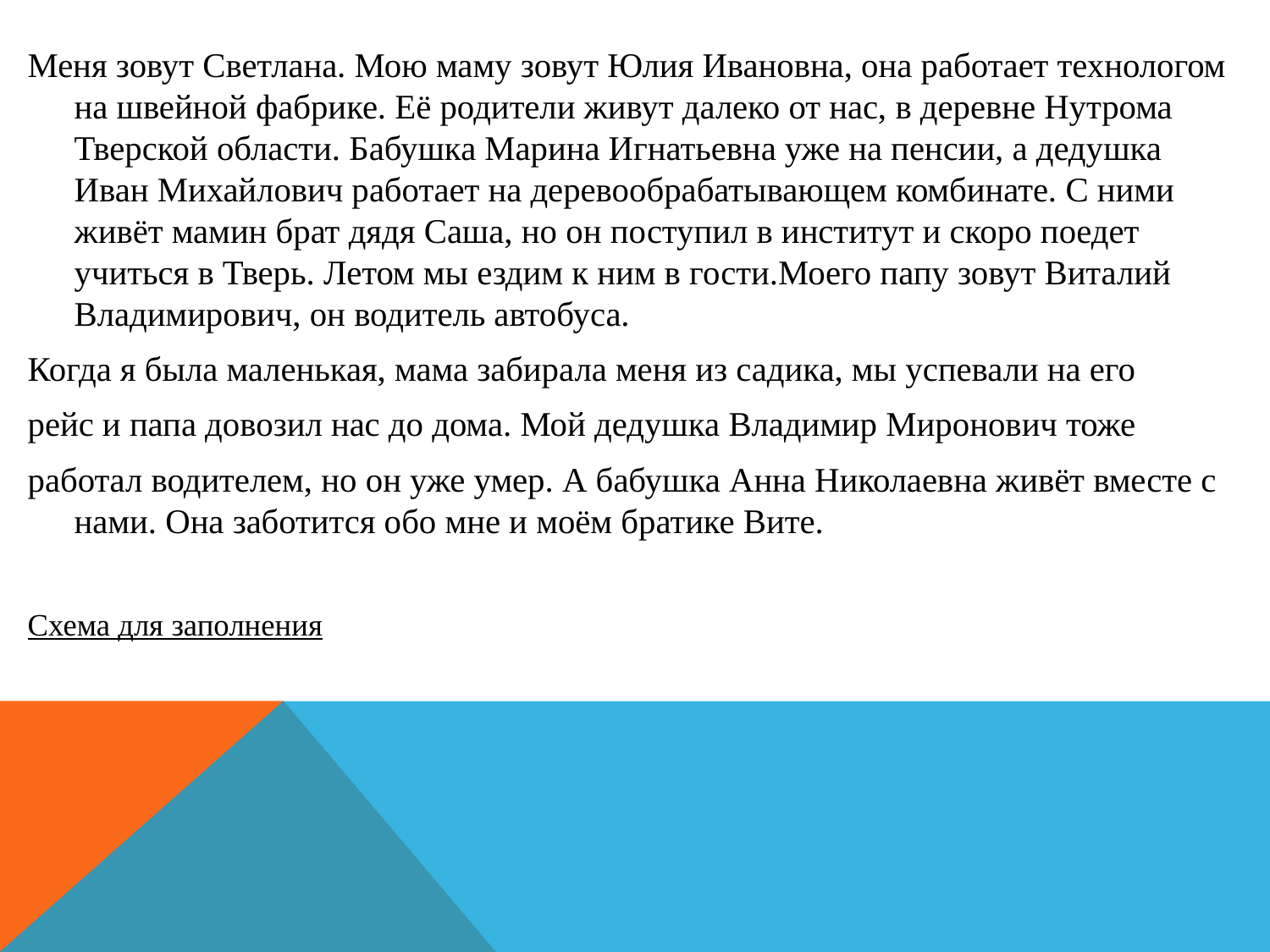

Меня зовут Светлана. Мою маму зовут Юлия Ивановна, она работает технологом на швейной фабрике. Её родители живут далеко от нас, в деревне Нутрома Тверской области. Бабушка Марина Игнатьевна уже на пенсии, а дедушка Иван Михайлович работает на деревообрабатывающем комбинате. С ними живёт мамин брат дядя Саша, но он поступил в институт и скоро поедет учиться в Тверь. Летом мы ездим к ним в гости.Моего папу зовут Виталий Владимирович, он водитель автобуса.
Когда я была маленькая, мама забирала меня из садика, мы успевали на его
рейс и папа довозил нас до дома. Мой дедушка Владимир Миронович тоже
работал водителем, но он уже умер. А бабушка Анна Николаевна живёт вместе с нами. Она заботится обо мне и моём братике Вите.

Схема для заполнения

#